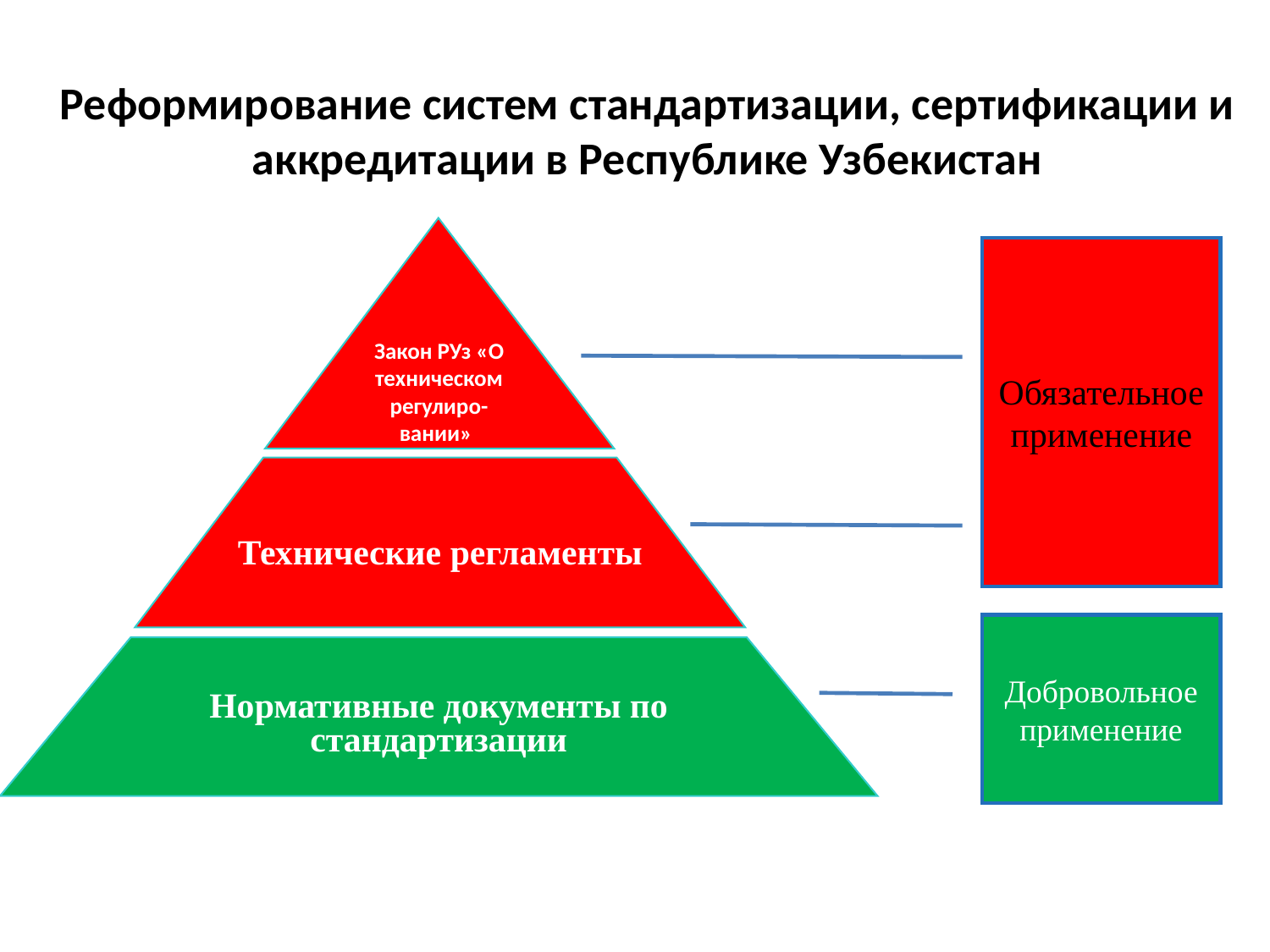

Реформирование систем стандартизации, сертификации и аккредитации в Республике Узбекистан
Закон РУз «О техническом регулиро-вании»
Обязательное применение

Технические регламенты
Добровольное применение
Нормативные документы по стандартизации
5